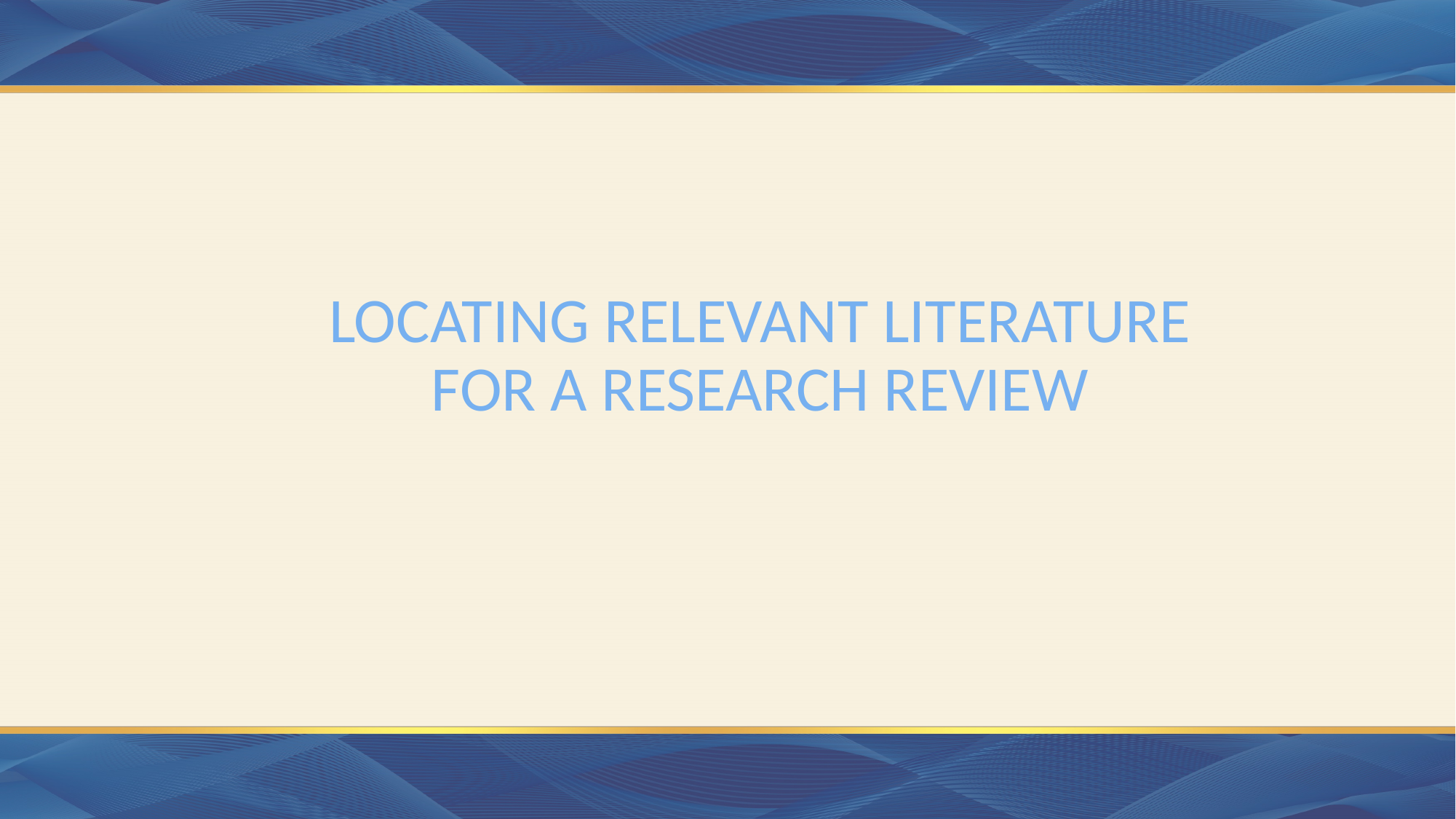

# LOCATING RELEVANT LITERATURE FOR A RESEARCH REVIEW